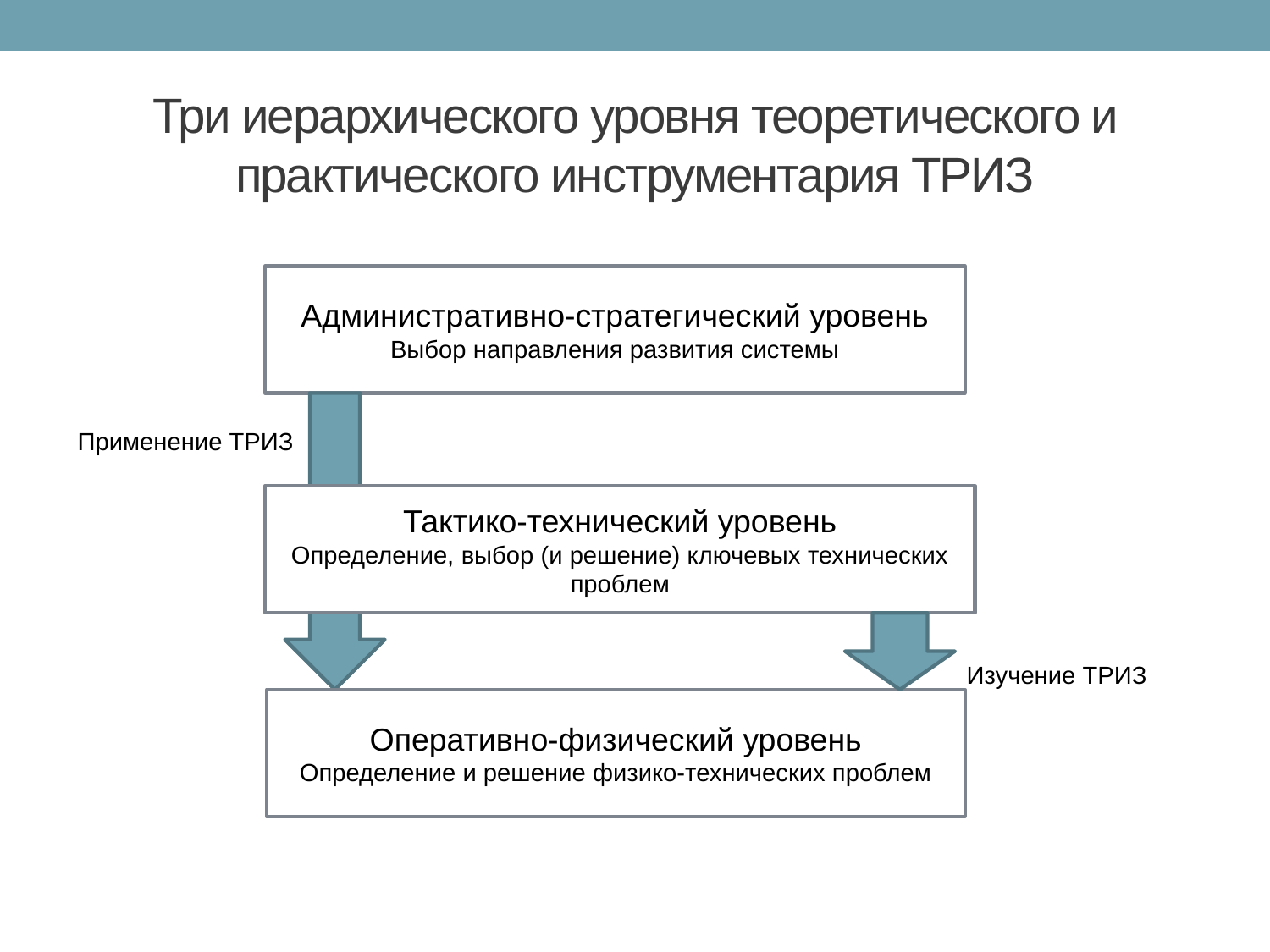

# Три иерархического уровня теоретического и практического инструментария ТРИЗ
Административно-стратегический уровень
Выбор направления развития системы

Применение ТРИЗ

							Изучение ТРИЗ

Тактико-технический уровень
Определение, выбор (и решение) ключевых технических проблем

Оперативно-физический уровень
Определение и решение физико-технических проблем